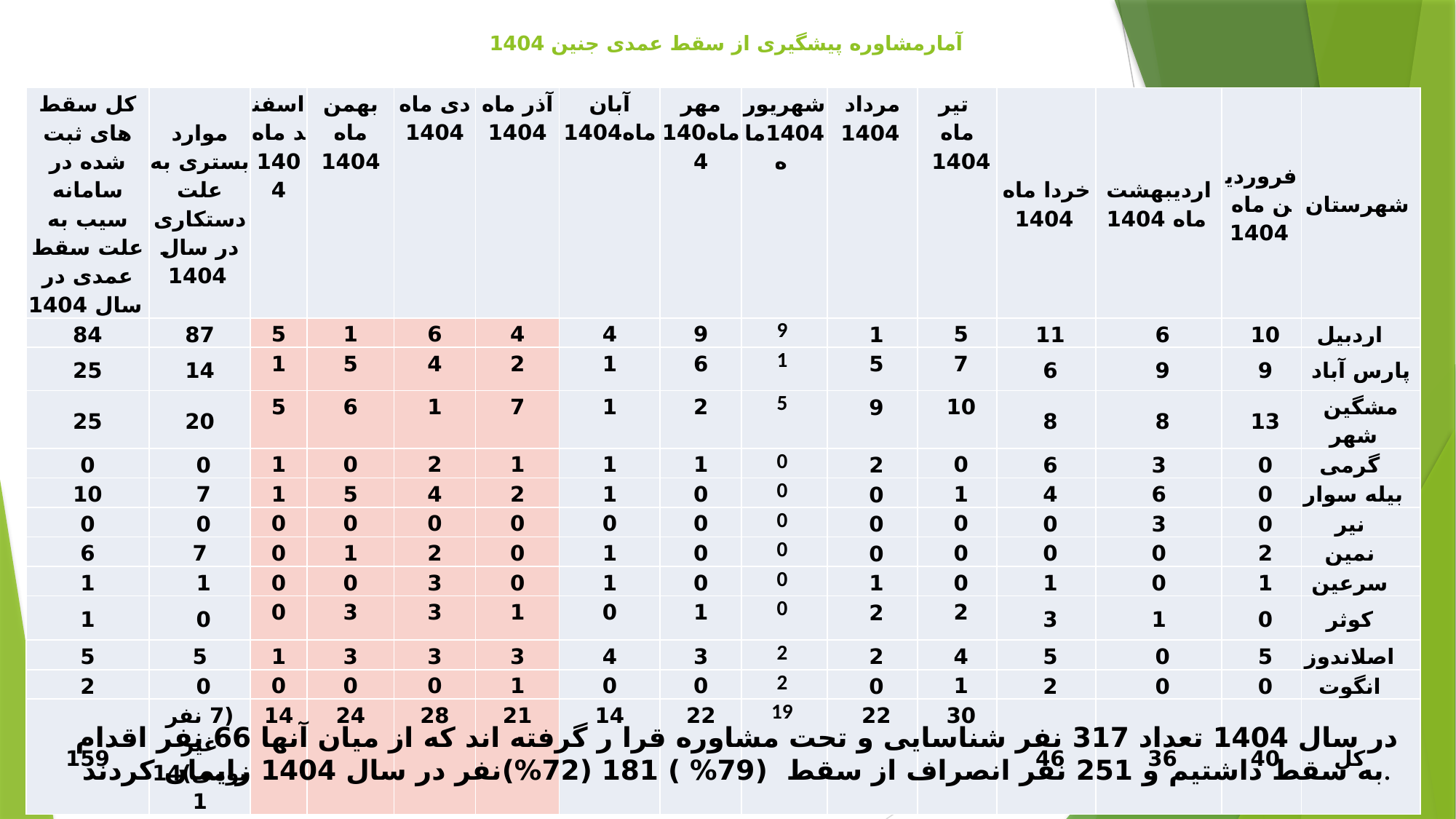

# آمارمشاوره پیشگیری از سقط عمدی جنین 1404
| کل سقط های ثبت شده در سامانه سیب به علت سقط عمدی در سال 1404 | موارد بستری به علت دستکاری در سال 1404 | اسفند ماه 1404 | بهمن ماه 1404 | دی ماه 1404 | آذر ماه 1404 | آبان ماه1404 | مهر ماه1404 | شهریور 1404ماه | مرداد 1404 | تیر ماه 1404 | خردا ماه 1404 | اردیبهشت ماه 1404 | فروردین ماه 1404 | شهرستان |
| --- | --- | --- | --- | --- | --- | --- | --- | --- | --- | --- | --- | --- | --- | --- |
| 84 | 87 | 5 | 1 | 6 | 4 | 4 | 9 | 9 | 1 | 5 | 11 | 6 | 10 | اردبیل |
| 25 | 14 | 1 | 5 | 4 | 2 | 1 | 6 | 1 | 5 | 7 | 6 | 9 | 9 | پارس آباد |
| 25 | 20 | 5 | 6 | 1 | 7 | 1 | 2 | 5 | 9 | 10 | 8 | 8 | 13 | مشگین شهر |
| 0 | 0 | 1 | 0 | 2 | 1 | 1 | 1 | 0 | 2 | 0 | 6 | 3 | 0 | گرمی |
| 10 | 7 | 1 | 5 | 4 | 2 | 1 | 0 | 0 | 0 | 1 | 4 | 6 | 0 | بیله سوار |
| 0 | 0 | 0 | 0 | 0 | 0 | 0 | 0 | 0 | 0 | 0 | 0 | 3 | 0 | نیر |
| 6 | 7 | 0 | 1 | 2 | 0 | 1 | 0 | 0 | 0 | 0 | 0 | 0 | 2 | نمین |
| 1 | 1 | 0 | 0 | 3 | 0 | 1 | 0 | 0 | 1 | 0 | 1 | 0 | 1 | سرعین |
| 1 | 0 | 0 | 3 | 3 | 1 | 0 | 1 | 0 | 2 | 2 | 3 | 1 | 0 | کوثر |
| 5 | 5 | 1 | 3 | 3 | 3 | 4 | 3 | 2 | 2 | 4 | 5 | 0 | 5 | اصلاندوز |
| 2 | 0 | 0 | 0 | 0 | 1 | 0 | 0 | 2 | 0 | 1 | 2 | 0 | 0 | انگوت |
| 159 | (7 نفر غیر بومی)141 | 14 | 24 | 28 | 21 | 14 | 22 | 19 | 22 | 30 | 46 | 36 | 40 | کل |
در سال 1404 تعداد 317 نفر شناسایی و تحت مشاوره قرا ر گرفته اند که از میان آنها 66 نفر اقدام به سقط داشتیم و 251 نفر انصراف از سقط  (79% ) 181 (72%)نفر در سال 1404 زایمان کردند.